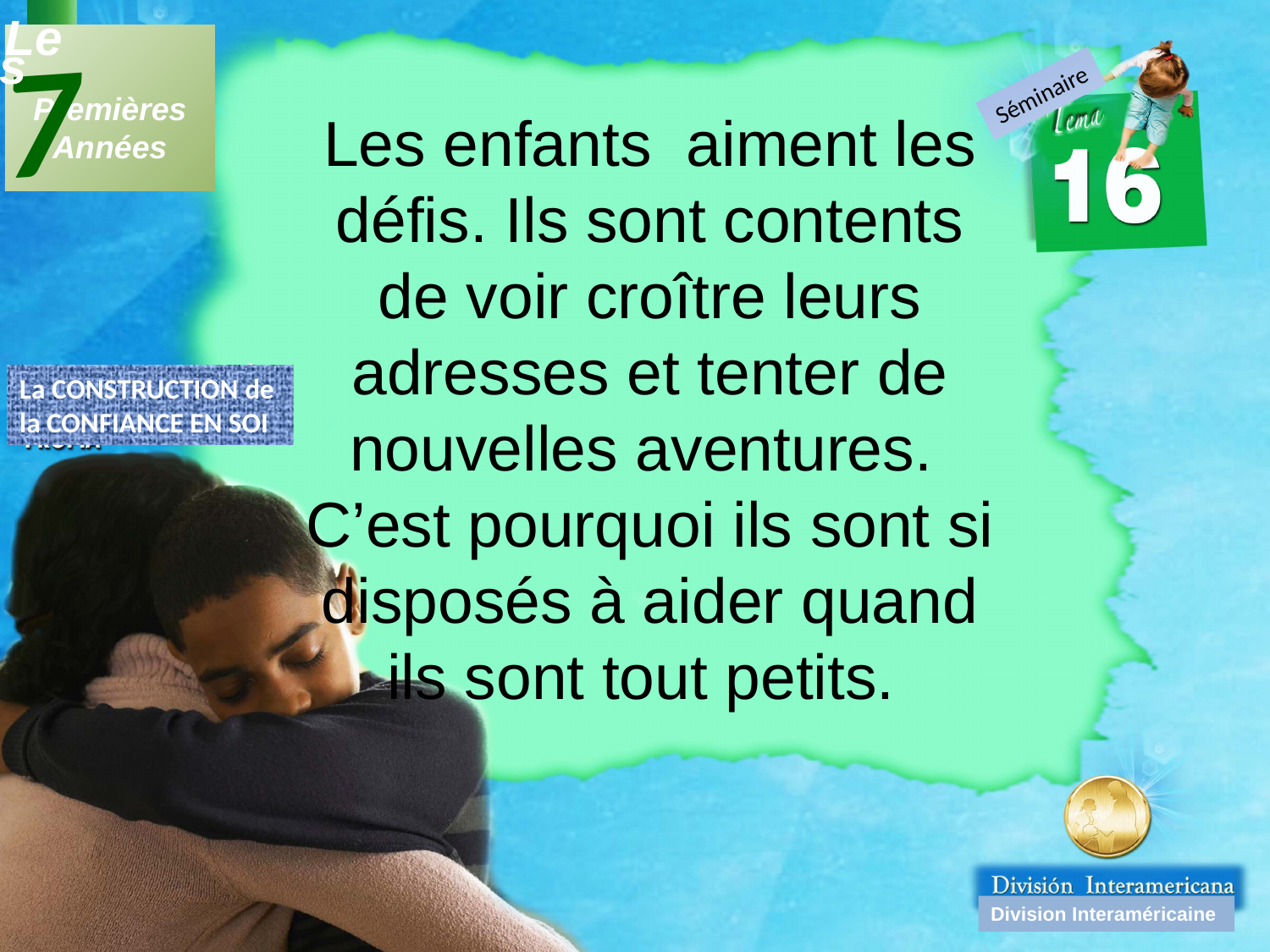

7
Les
         Premières
Années
Séminaire
Les enfants  aiment les défis. Ils sont contents de voir croître leurs adresses et tenter de nouvelles aventures.  C’est pourquoi ils sont si disposés à aider quand ils sont tout petits.
La CONSTRUCTION de
la CONFIANCE EN SOI
Division Interaméricaine